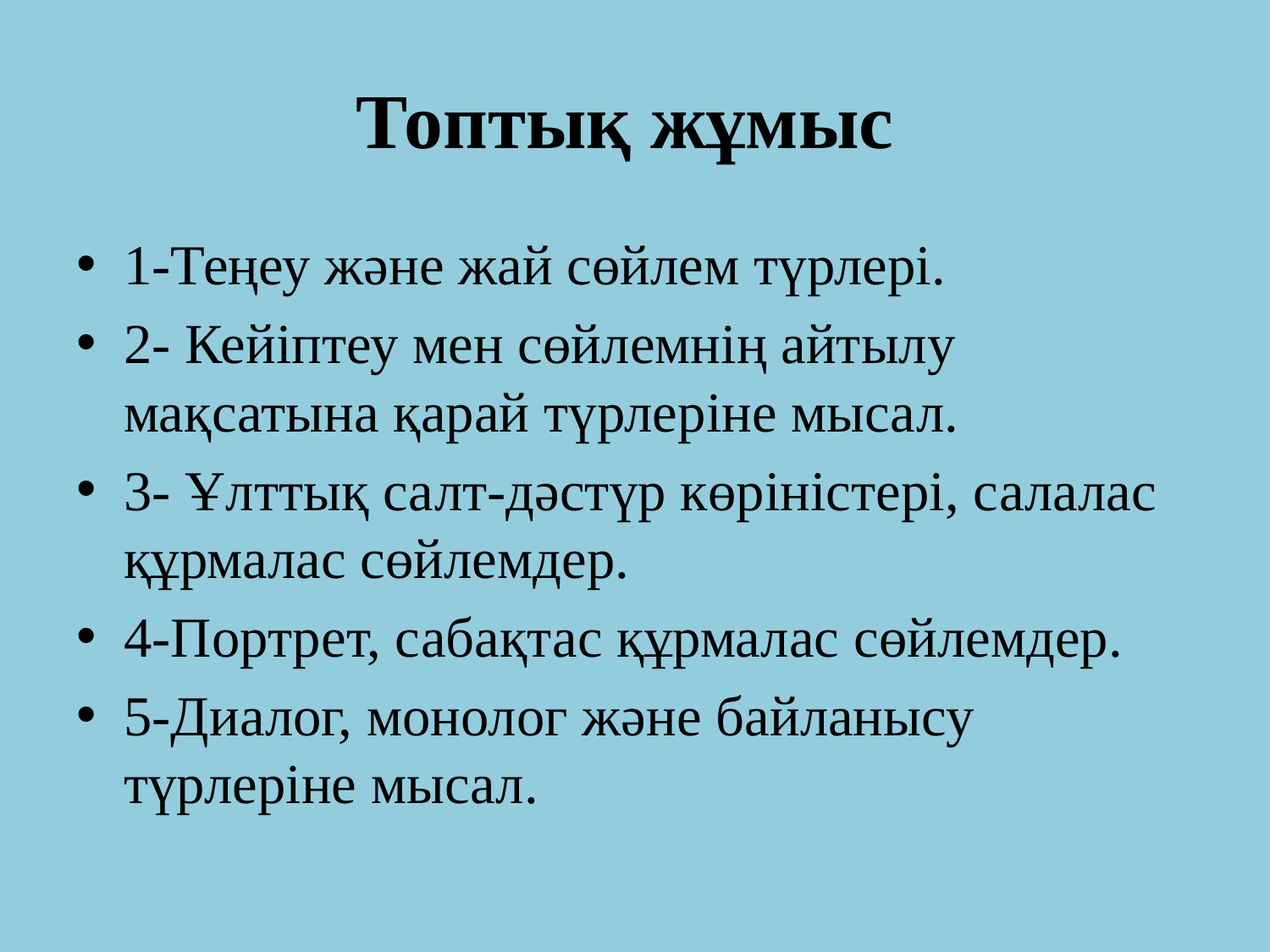

# Топтық жұмыс
1-Теңеу және жай сөйлем түрлері.
2- Кейіптеу мен сөйлемнің айтылу мақсатына қарай түрлеріне мысал.
3- Ұлттық салт-дәстүр көріністері, салалас құрмалас сөйлемдер.
4-Портрет, сабақтас құрмалас сөйлемдер.
5-Диалог, монолог және байланысу түрлеріне мысал.